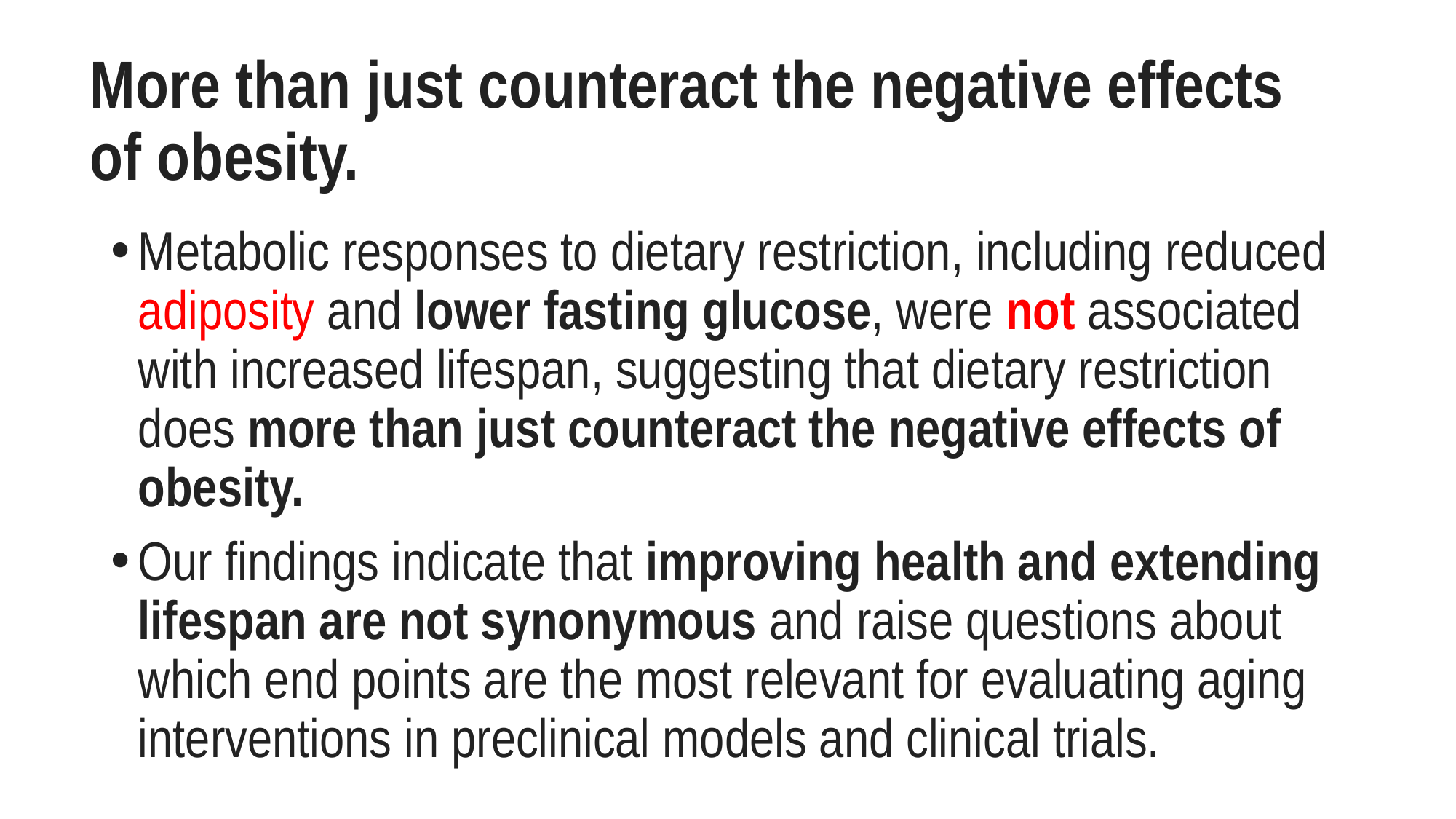

# More than just counteract the negative effects of obesity.
Metabolic responses to dietary restriction, including reduced adiposity and lower fasting glucose, were not associated with increased lifespan, suggesting that dietary restriction does more than just counteract the negative effects of obesity.
Our findings indicate that improving health and extending lifespan are not synonymous and raise questions about which end points are the most relevant for evaluating aging interventions in preclinical models and clinical trials.